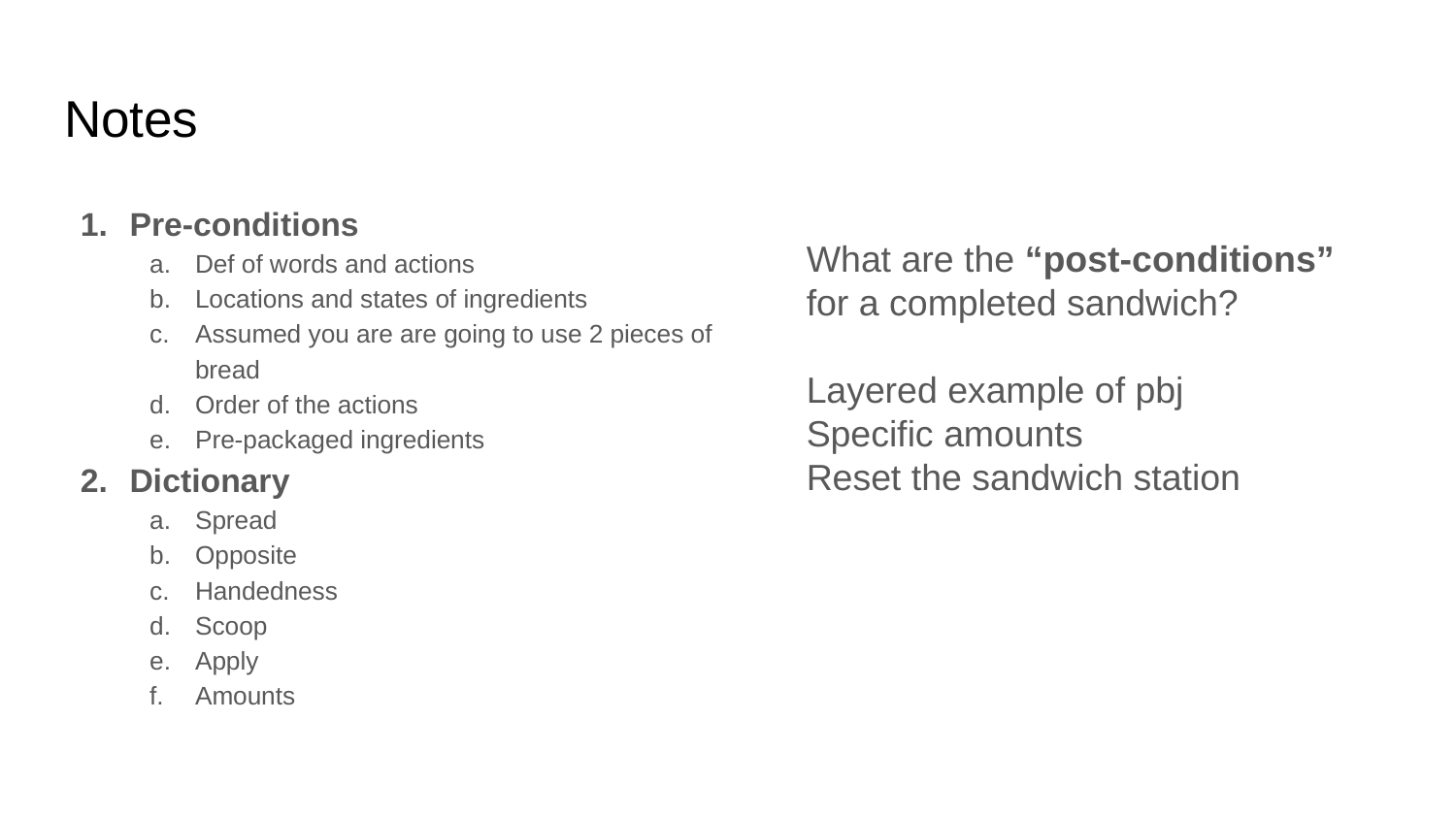

# Notes
Pre-conditions
Def of words and actions
Locations and states of ingredients
Assumed you are are going to use 2 pieces of bread
Order of the actions
Pre-packaged ingredients
Dictionary
Spread
Opposite
Handedness
Scoop
Apply
Amounts

What are the “post-conditions” for a completed sandwich?

Layered example of pbj
Specific amounts
Reset the sandwich station